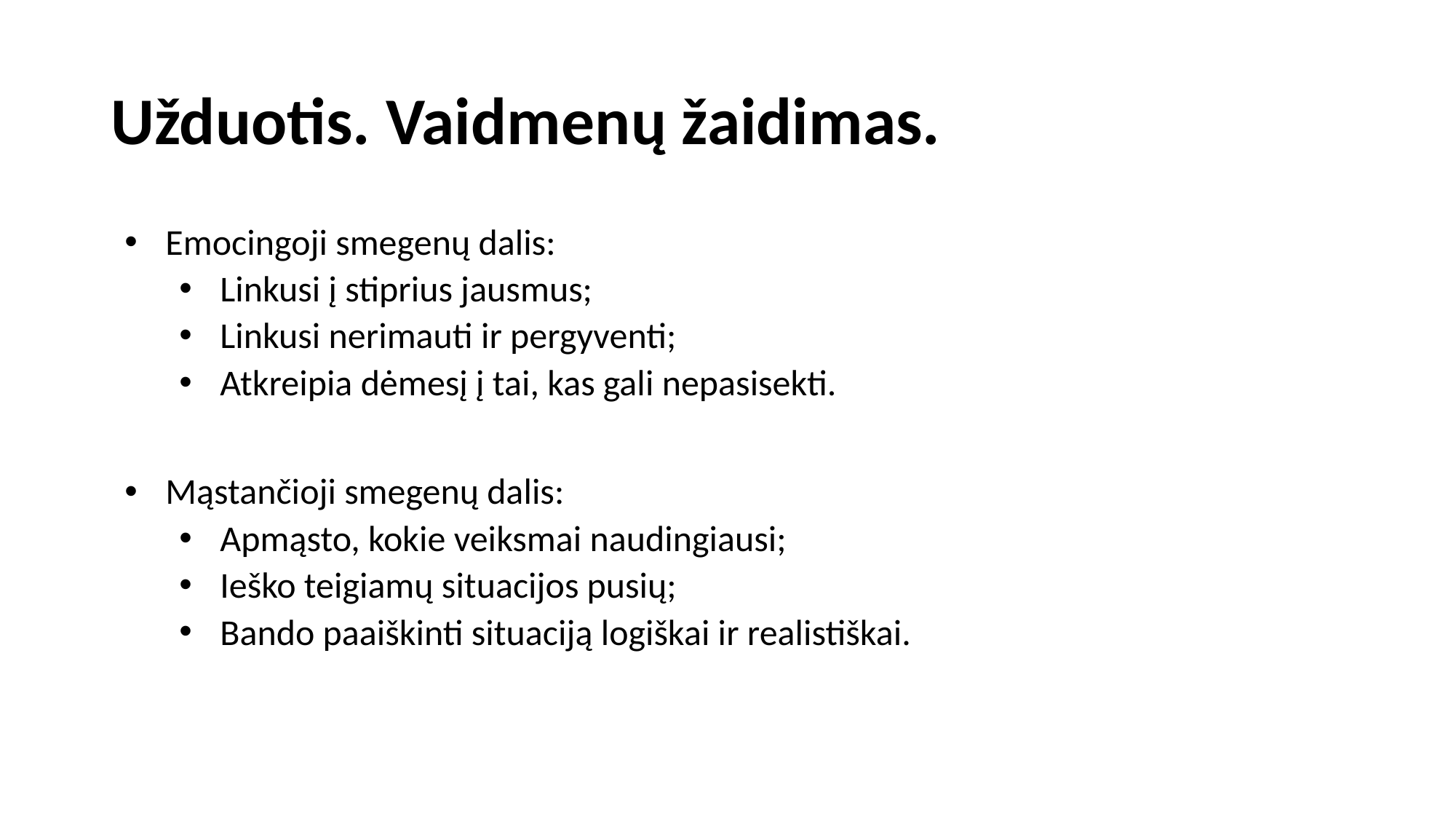

# Užduotis. Vaidmenų žaidimas.
Emocingoji smegenų dalis:
Linkusi į stiprius jausmus;
Linkusi nerimauti ir pergyventi;
Atkreipia dėmesį į tai, kas gali nepasisekti.

Mąstančioji smegenų dalis:
Apmąsto, kokie veiksmai naudingiausi;
Ieško teigiamų situacijos pusių;
Bando paaiškinti situaciją logiškai ir realistiškai.